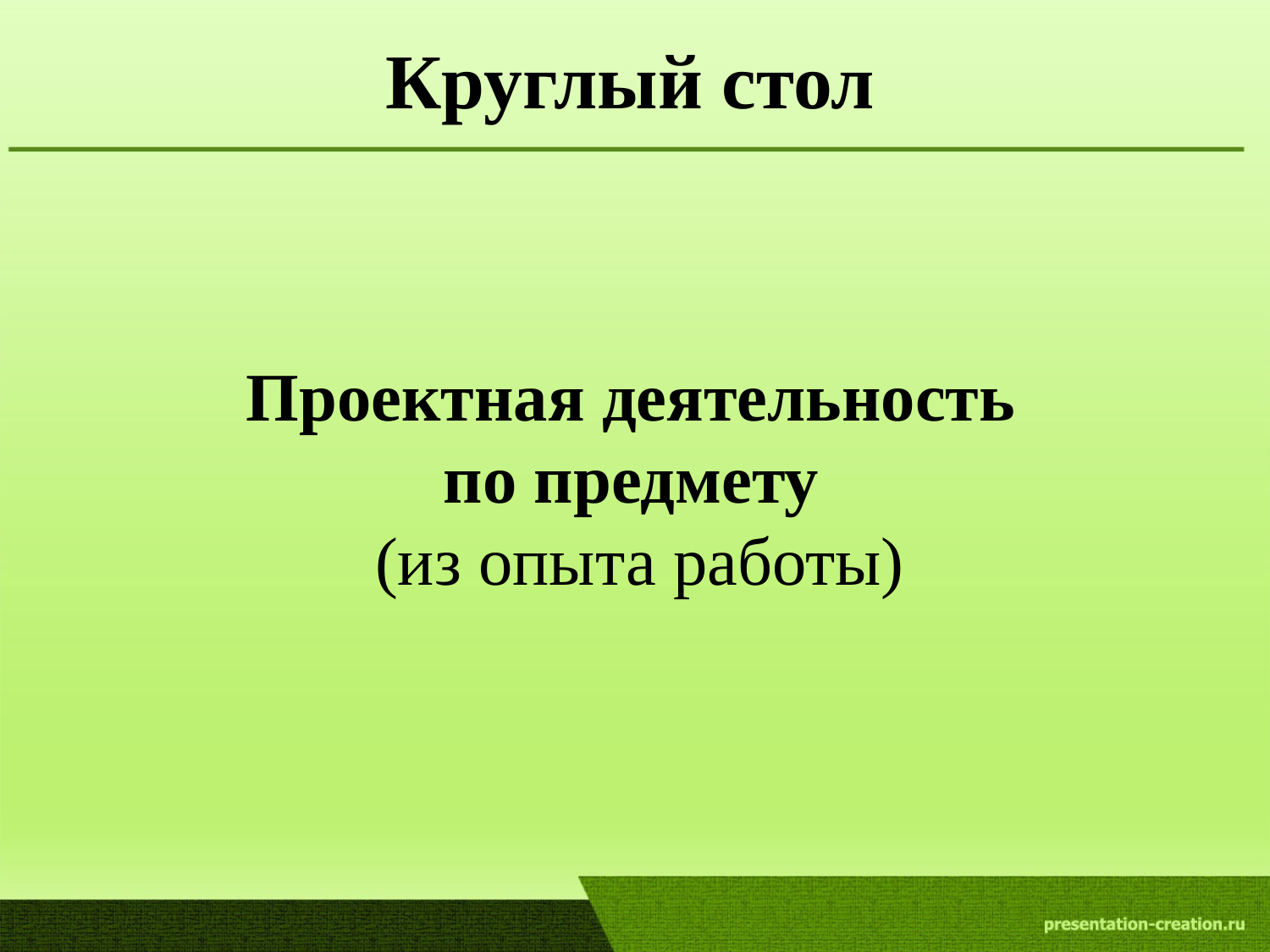

# Круглый стол
Проектная деятельность
по предмету
(из опыта работы)